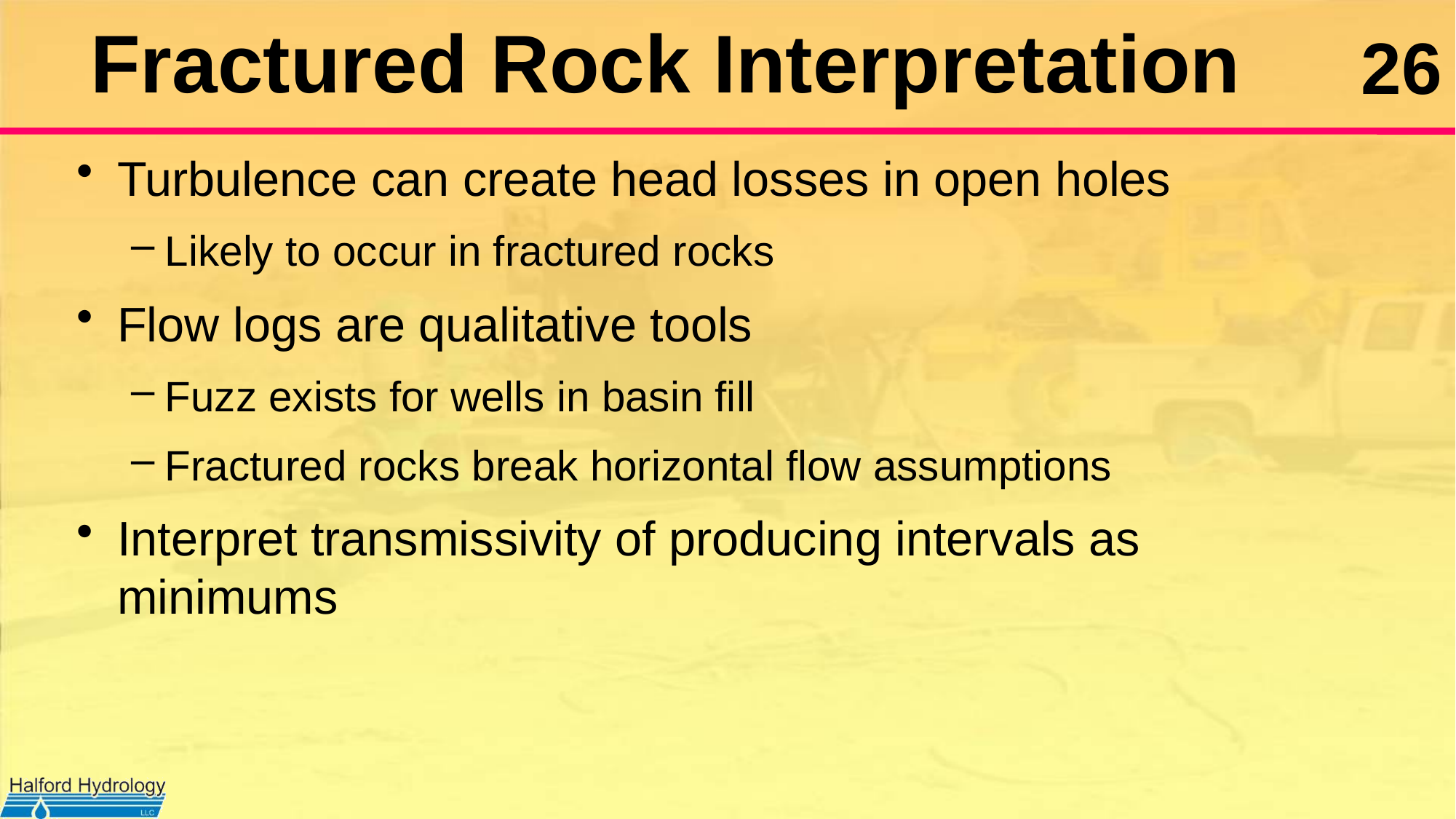

# Fractured Rock Interpretation
Turbulence can create head losses in open holes
Likely to occur in fractured rocks
Flow logs are qualitative tools
Fuzz exists for wells in basin fill
Fractured rocks break horizontal flow assumptions
Interpret transmissivity of producing intervals as minimums